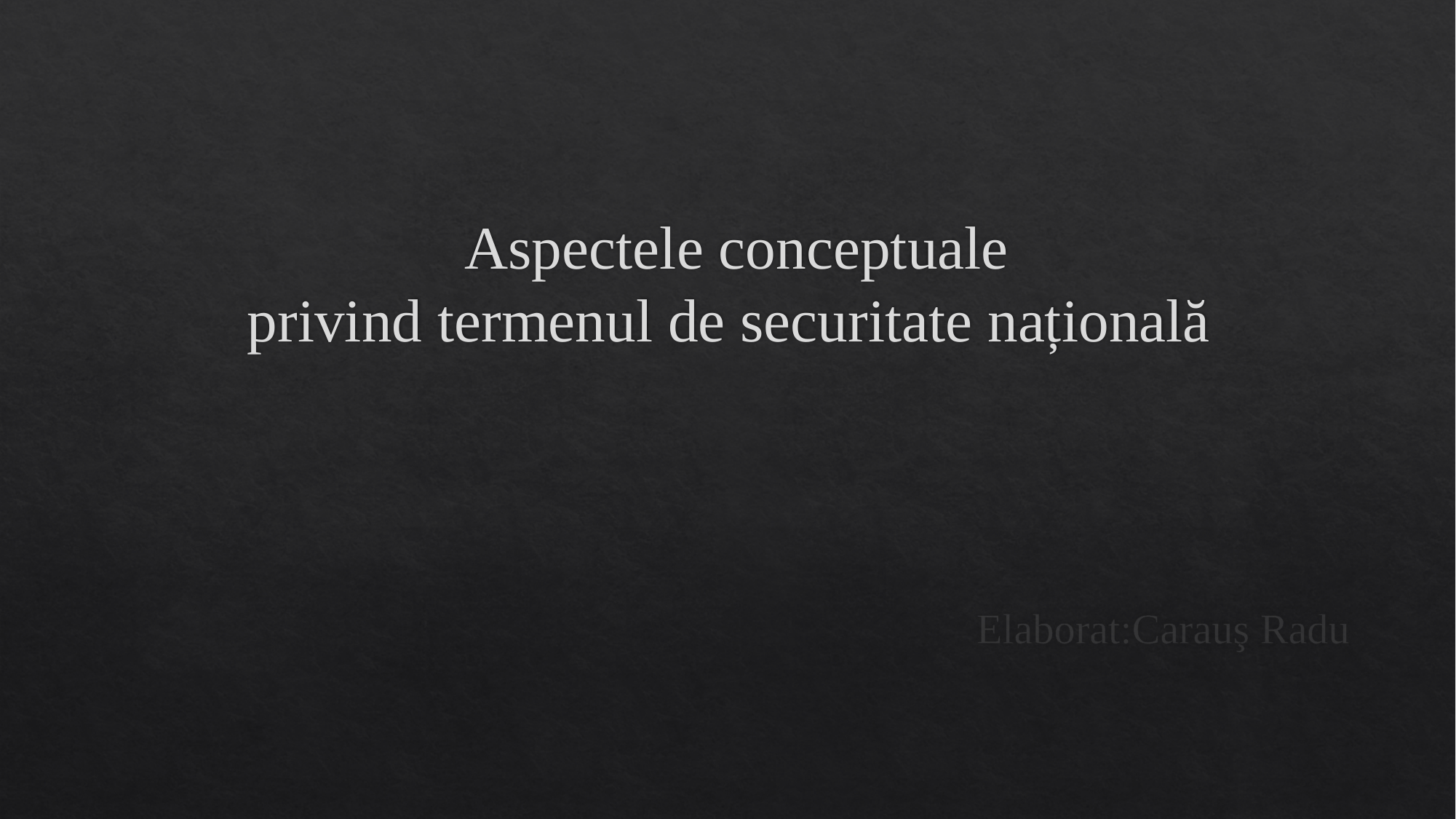

# Aspectele conceptuale privind termenul de securitate națională
Elaborat:Carauş Radu